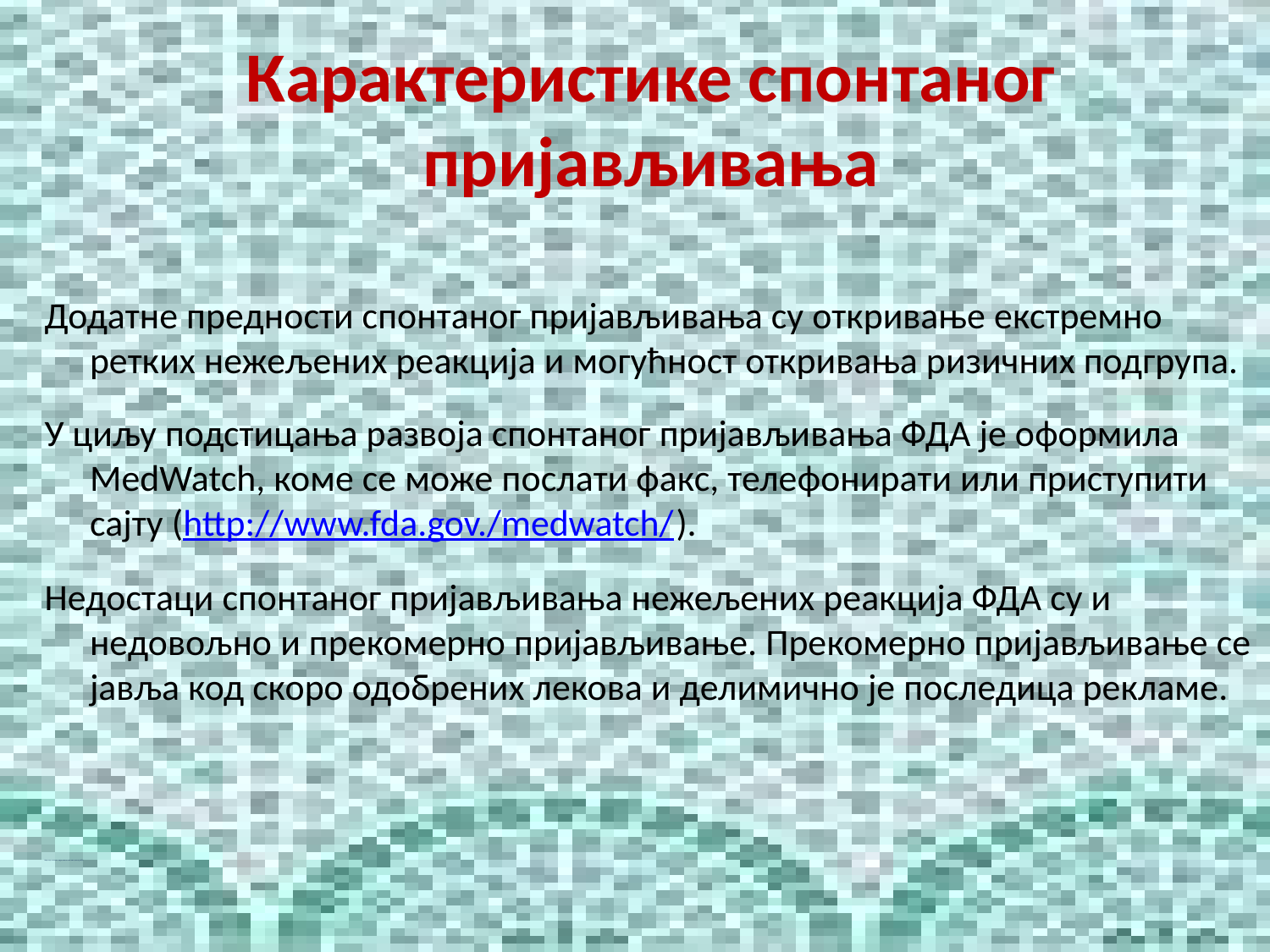

# Карактеристике спонтаног пријављивања
Додатне предности спонтаног пријављивања су откривање екстремно ретких нежељених реакција и могућност откривања ризичних подгрупа.

У циљу подстицања развоја спонтаног пријављивања ФДА је оформила MedWatch, коме се може послати факс, телефонирати или приступити сајту (http://www.fda.gov./medwatch/).

Недостаци спонтаног пријављивања нежељених реакција ФДА су и недовољно и прекомерно пријављивање. Прекомерно пријављивање се јавља код скоро одобрених лекова и делимично је последица рекламе.

Недостаци спонтаног пријављивања нежељених реакција ФДА